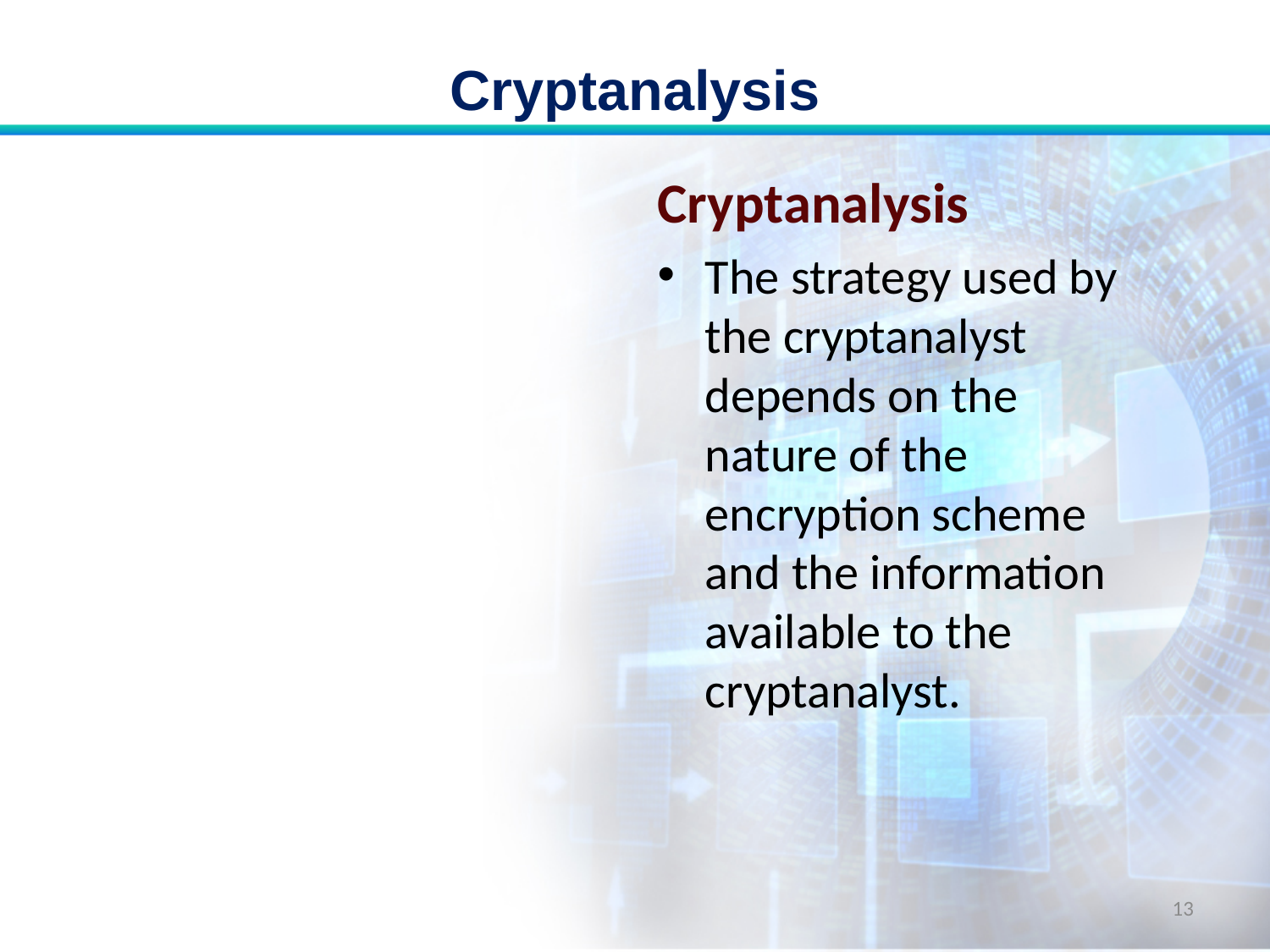

# Cryptanalysis
Cryptanalysis
The strategy used by the cryptanalyst depends on the nature of the encryption scheme and the information available to the cryptanalyst.

13